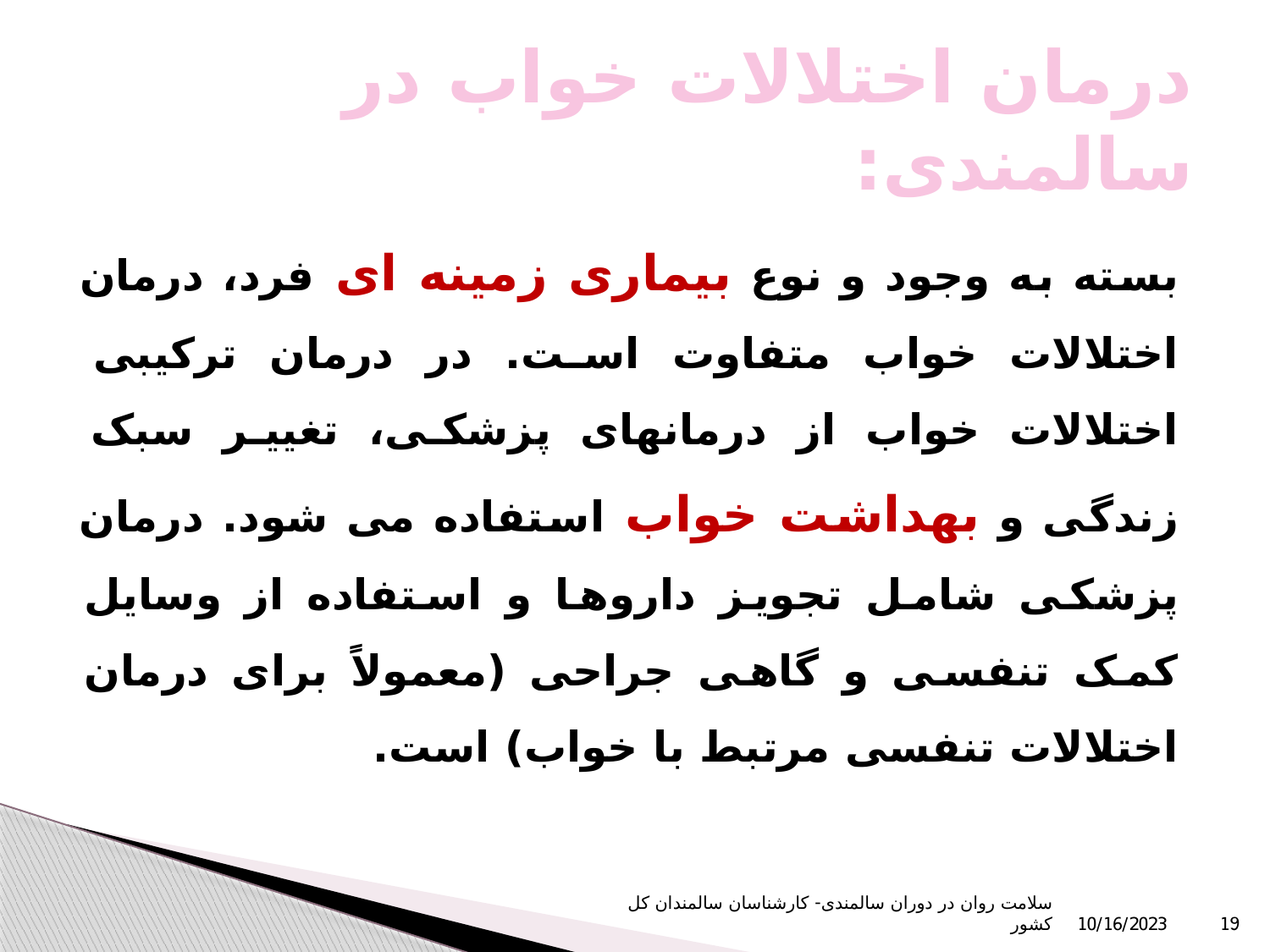

# درمان اختلالات خواب در سالمندی:
بسته به وجود و نوع بیماری زمینه ای فرد، درمان اختلالات خواب متفاوت است. در درمان ترکیبی اختلالات خواب از درمانهای پزشکی، تغییر سبک زندگی و بهداشت خواب استفاده می شود. درمان پزشکی شامل تجویز داروها و استفاده از وسایل کمک تنفسی و گاهی جراحی (معمولاً برای درمان اختلالات تنفسی مرتبط با خواب) است.
سلامت روان در دوران سالمندی- کارشناسان سالمندان کل کشور
10/16/2023
19